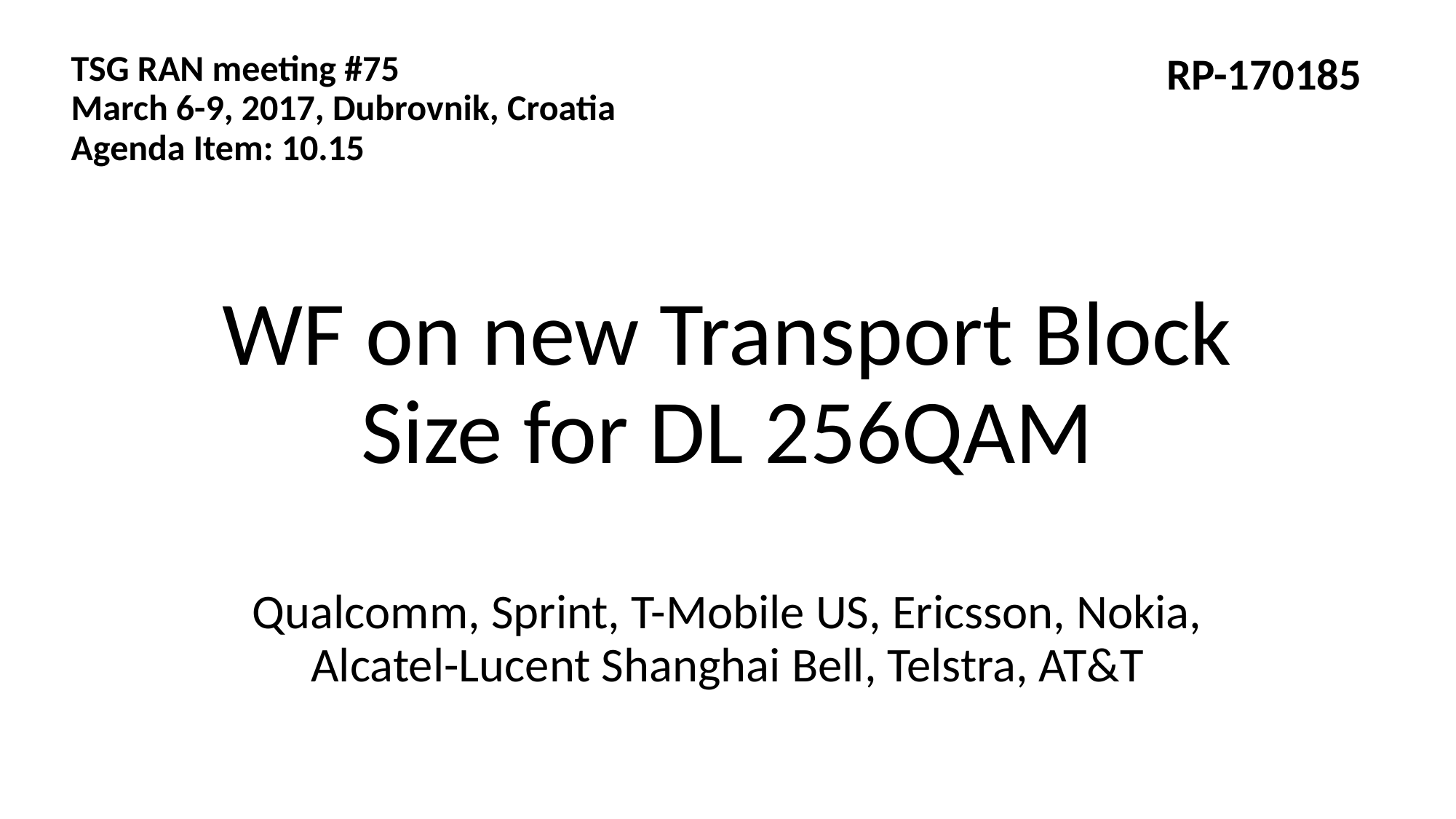

RP-170185
TSG RAN meeting #75
March 6-9, 2017, Dubrovnik, Croatia
Agenda Item: 10.15
# WF on new Transport Block Size for DL 256QAM
Qualcomm, Sprint, T-Mobile US, Ericsson, Nokia, Alcatel-Lucent Shanghai Bell, Telstra, AT&T